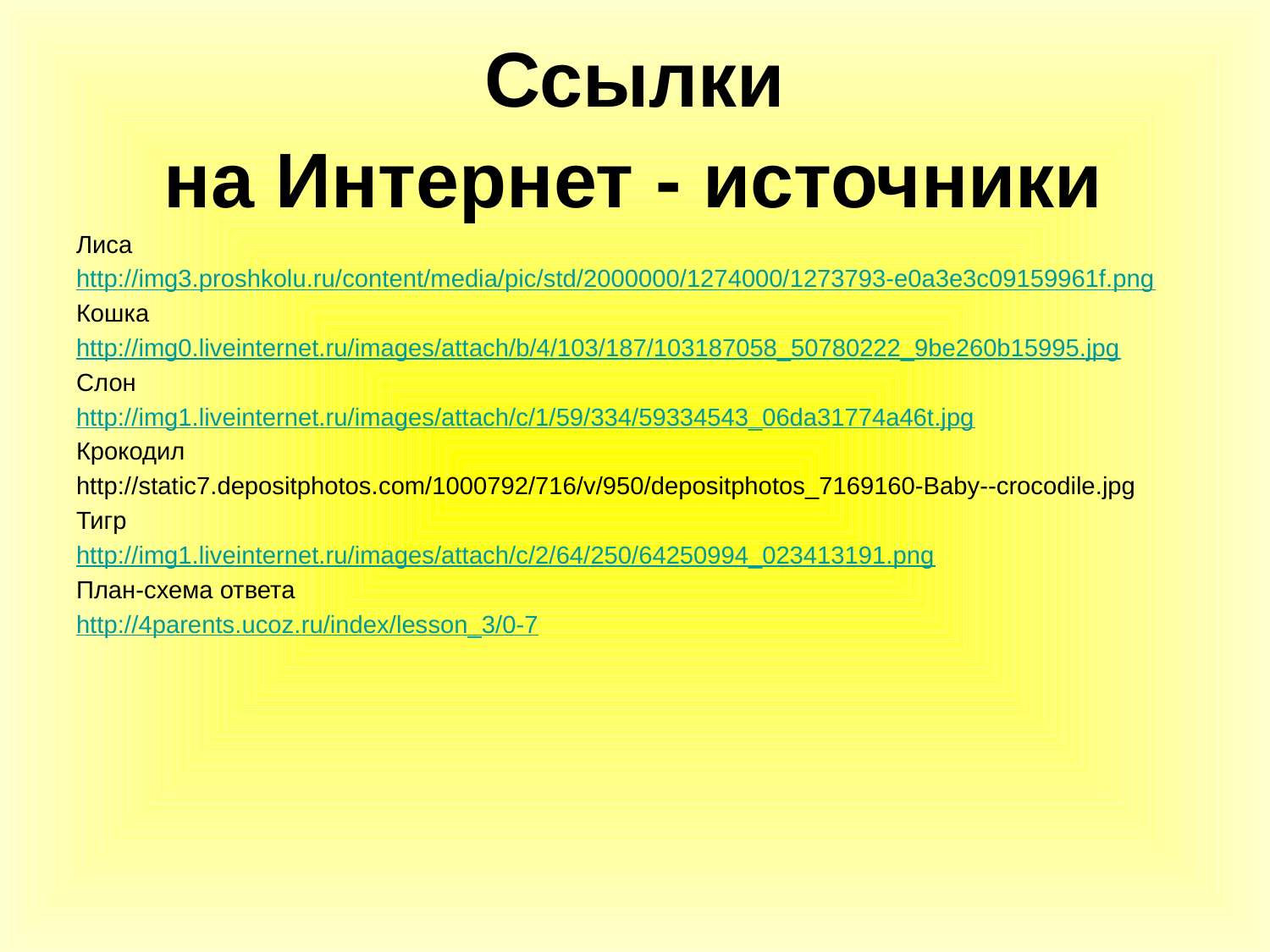

# Ссылки на Интернет - источники
Лиса
http://img3.proshkolu.ru/content/media/pic/std/2000000/1274000/1273793-e0a3e3c09159961f.png
Кошка
http://img0.liveinternet.ru/images/attach/b/4/103/187/103187058_50780222_9be260b15995.jpg
Слон
http://img1.liveinternet.ru/images/attach/c/1/59/334/59334543_06da31774a46t.jpg
Крокодил
http://static7.depositphotos.com/1000792/716/v/950/depositphotos_7169160-Baby--crocodile.jpg
Тигр
http://img1.liveinternet.ru/images/attach/c/2/64/250/64250994_023413191.png
План-схема ответа
http://4parents.ucoz.ru/index/lesson_3/0-7